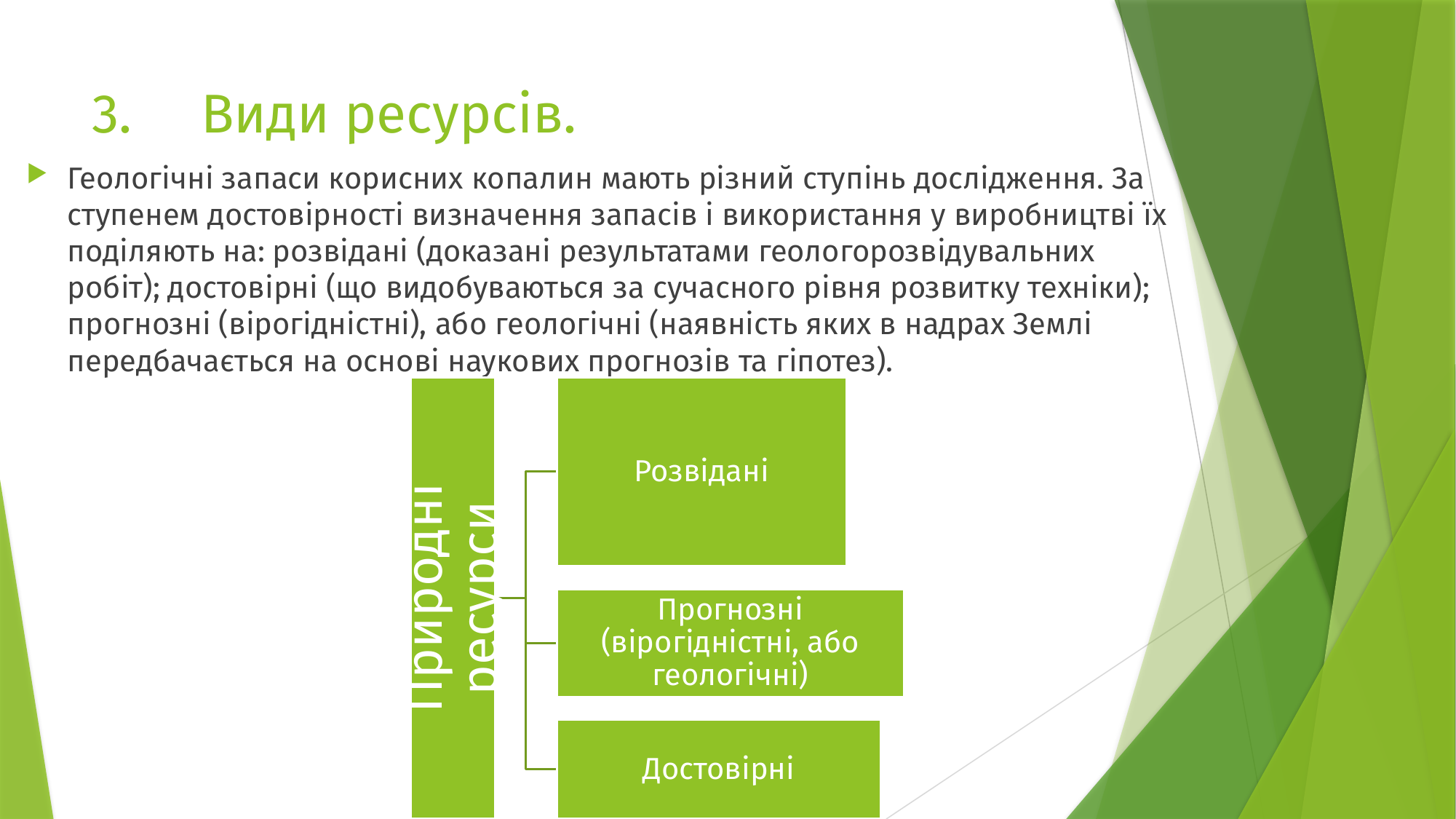

# 3.	Види ресурсів.
Геологічні запаси корисних копалин мають різний ступінь дослідження. За ступенем достовірності визначення запасів і використання у виробництві їх поділяють на: розвідані (доказані результатами геологорозвідувальних робіт); достовірні (що видобуваються за сучасного рівня розвитку техніки); прогнозні (вірогідністні), або геологічні (наявність яких в надрах Землі передбачається на основі наукових прогнозів та гіпотез).

Природні ресурси
Розвідані
Прогнозні (вірогідністні, або геологічні)
Достовірні